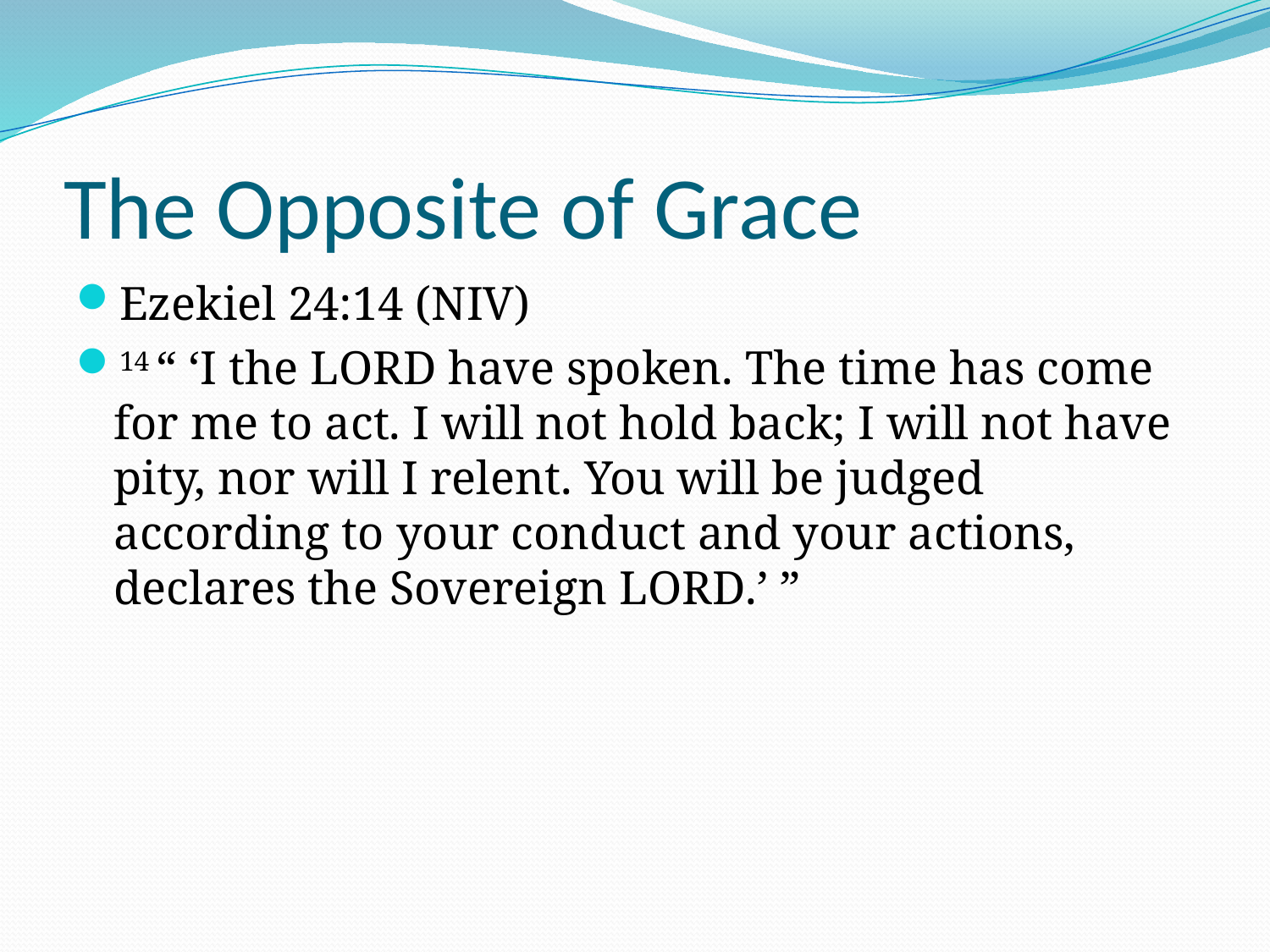

# The Opposite of Grace
Ezekiel 24:14 (NIV)
14 “ ‘I the Lord have spoken. The time has come for me to act. I will not hold back; I will not have pity, nor will I relent. You will be judged according to your conduct and your actions, declares the Sovereign Lord.’ ”